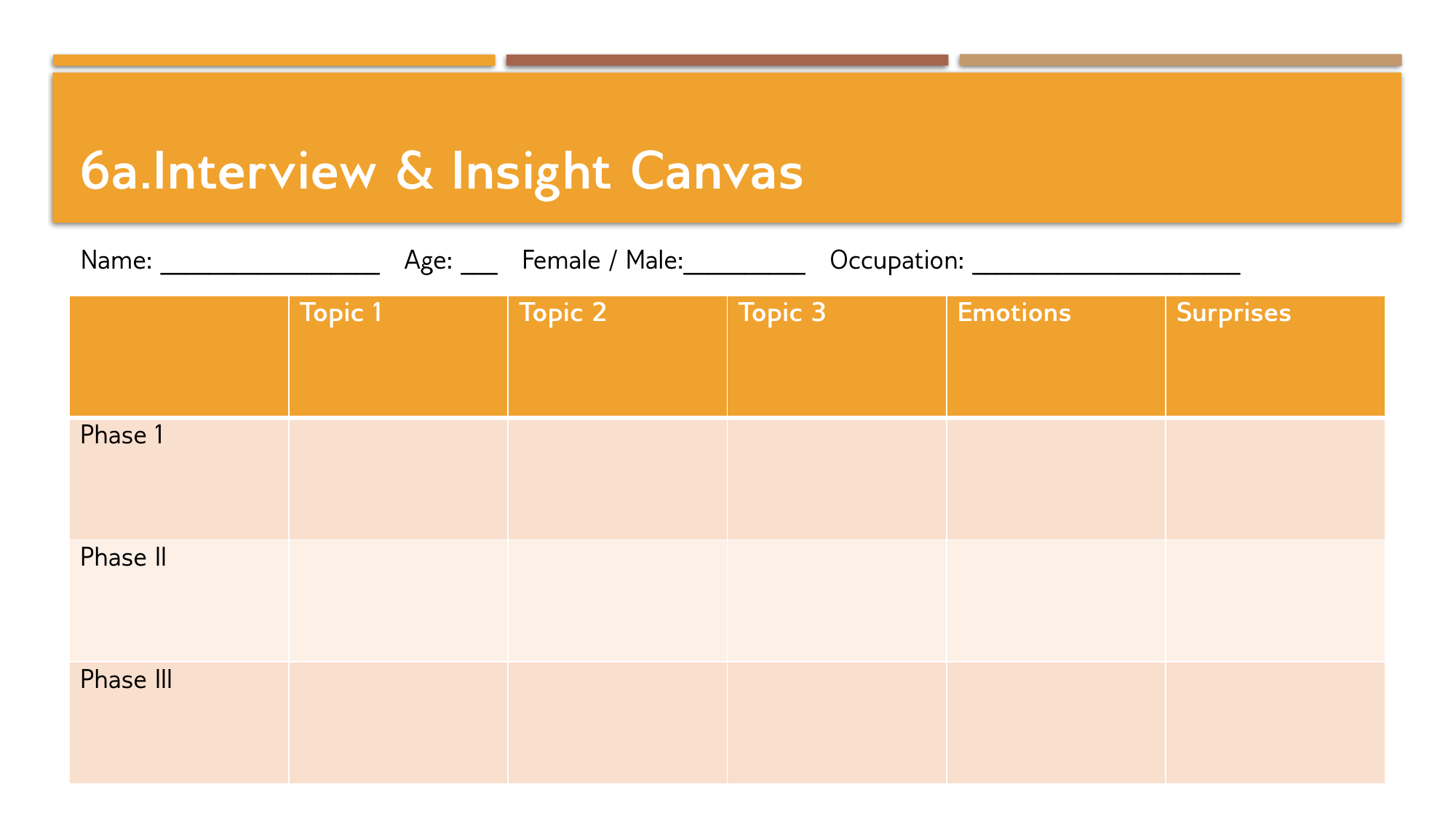

# 6a.Interview & Insight Canvas
Name: __________________   Age: ___   Female / Male:__________   Occupation: ______________________
|  | Topic 1 | Topic 2 | Topic 3 | Emotions | Surprises |
| --- | --- | --- | --- | --- | --- |
| Phase 1 |  |  |  |  |  |
| Phase II |  |  |  |  |  |
| Phase III |  |  |  |  |  |